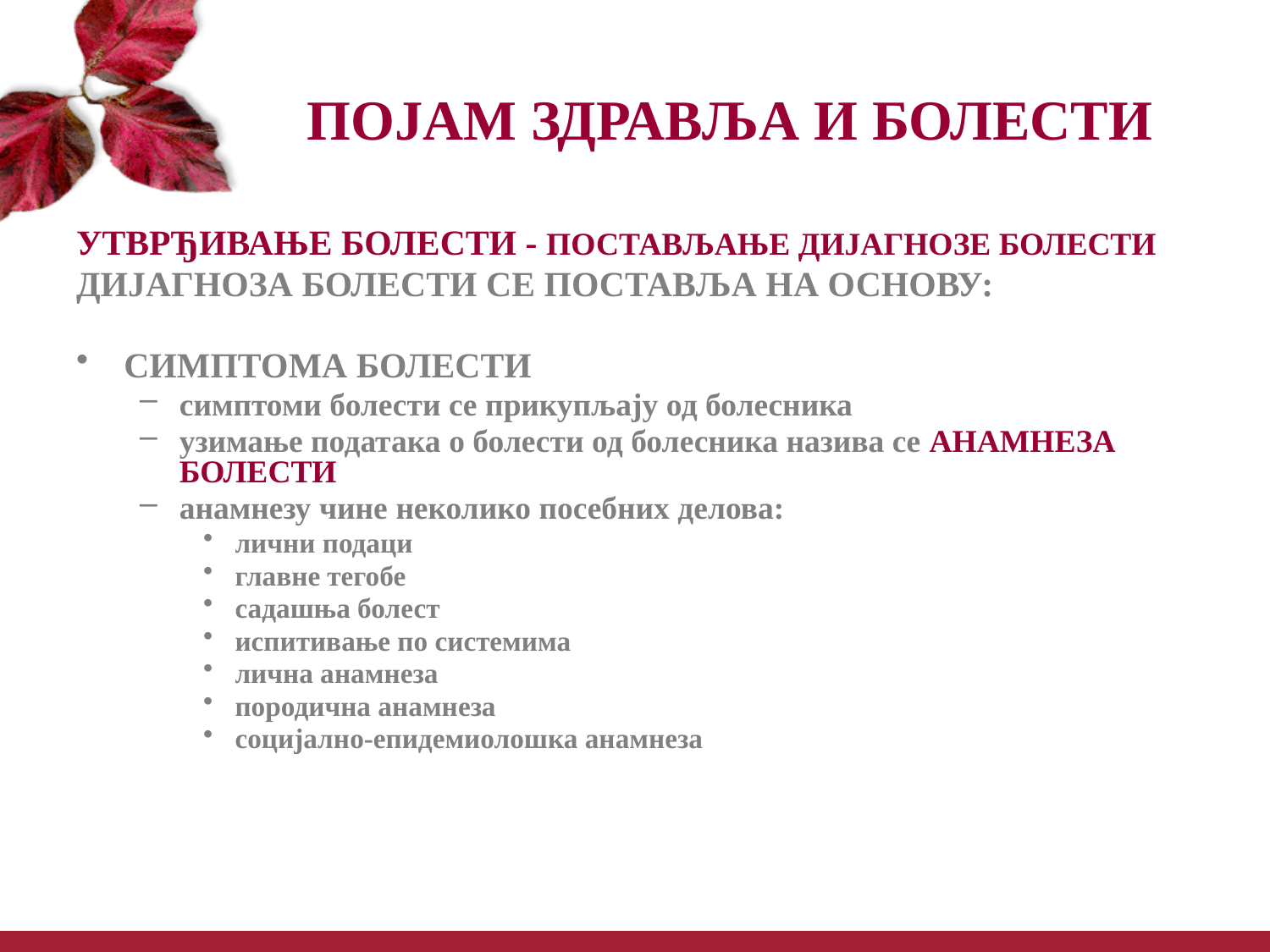

# ПОЈАМ ЗДРАВЉА И БОЛЕСТИ
УТВРЂИВАЊЕ БОЛЕСТИ - ПОСТАВЉАЊЕ ДИЈАГНОЗЕ БОЛЕСТИ
ДИЈАГНОЗА БОЛЕСТИ СЕ ПОСТАВЉА НА ОСНОВУ:

СИМПТОМА БОЛЕСТИ
симптоми болести се прикупљају од болесника
узимање података о болести од болесника назива се АНАМНЕЗА БОЛЕСТИ
анамнезу чине неколико посебних делова:
лични подаци
главне тегобе
садашња болест
испитивање по системима
лична анамнеза
породична анамнеза
социјално-епидемиолошка анамнеза